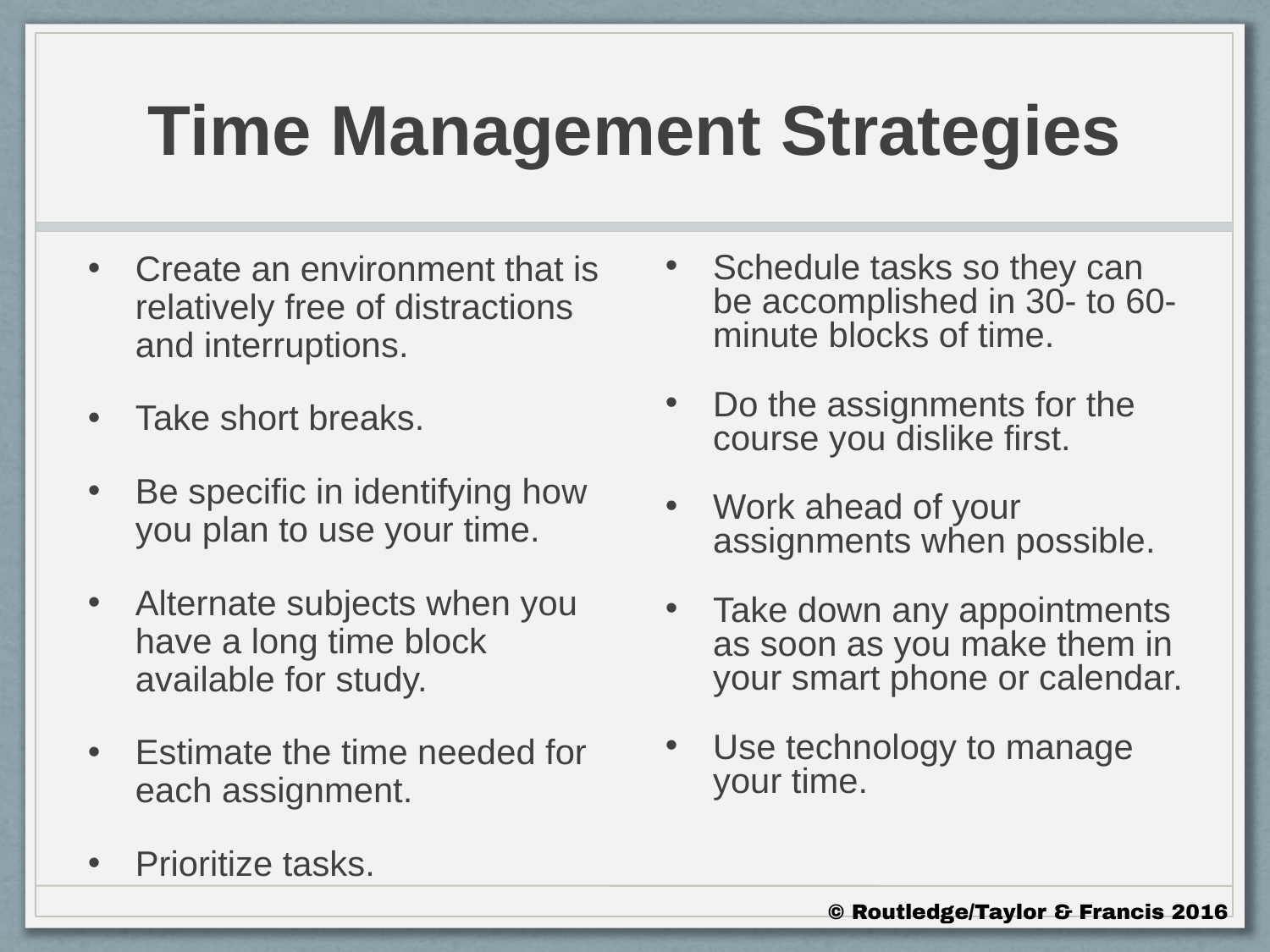

# Time Management Strategies
Create an environment that is relatively free of distractions and interruptions.
Take short breaks.
Be specific in identifying how you plan to use your time.
Alternate subjects when you have a long time block available for study.
Estimate the time needed for each assignment.
Prioritize tasks.

Schedule tasks so they can be accomplished in 30- to 60-minute blocks of time.
Do the assignments for the course you dislike first.
Work ahead of your assignments when possible.
Take down any appointments as soon as you make them in your smart phone or calendar.
Use technology to manage your time.

© Routledge/Taylor & Francis 2016